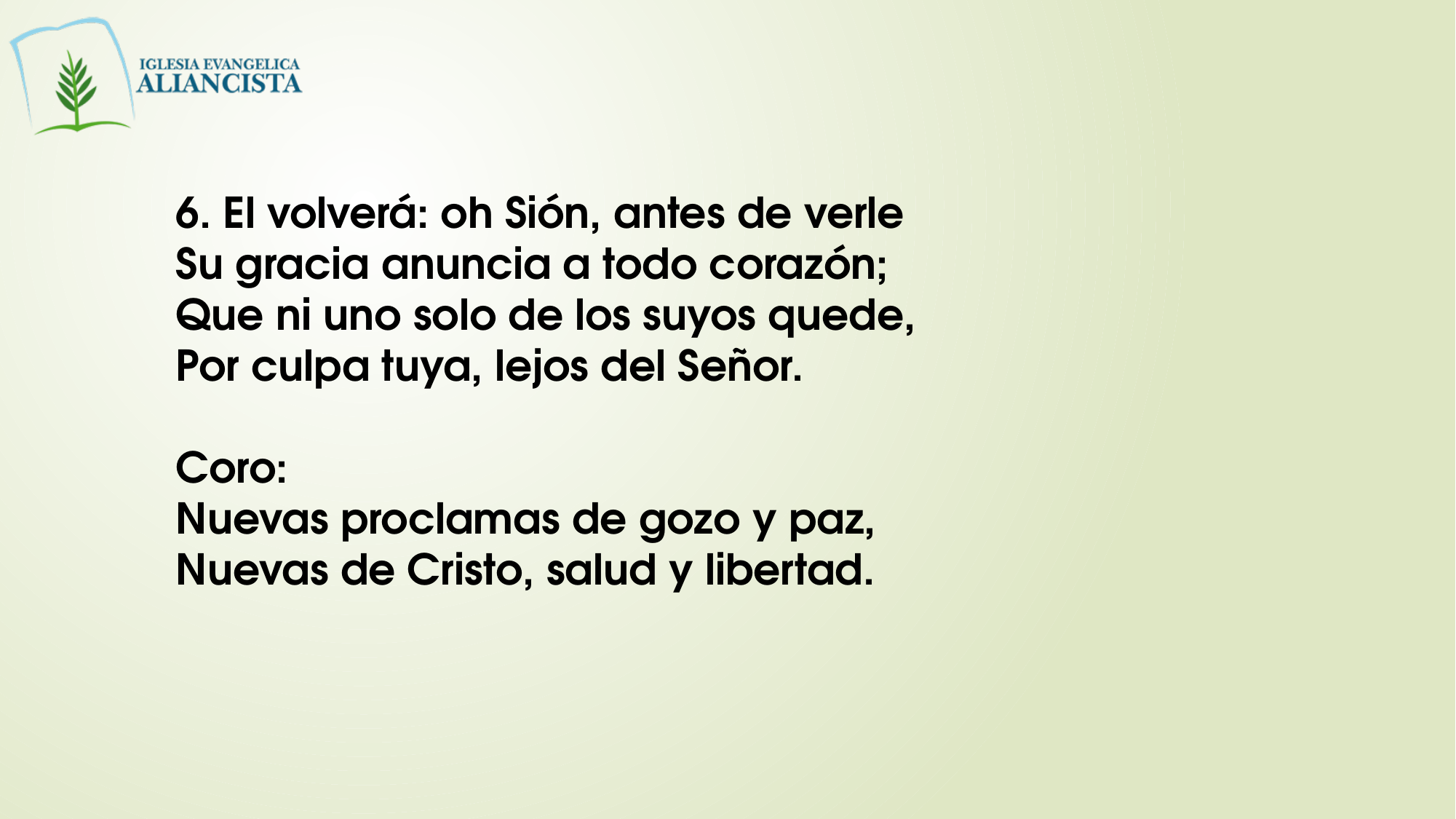

6. El volverá: oh Sión, antes de verle
Su gracia anuncia a todo corazón;
Que ni uno solo de los suyos quede,
Por culpa tuya, lejos del Señor.

Coro:
Nuevas proclamas de gozo y paz,
Nuevas de Cristo, salud y libertad.